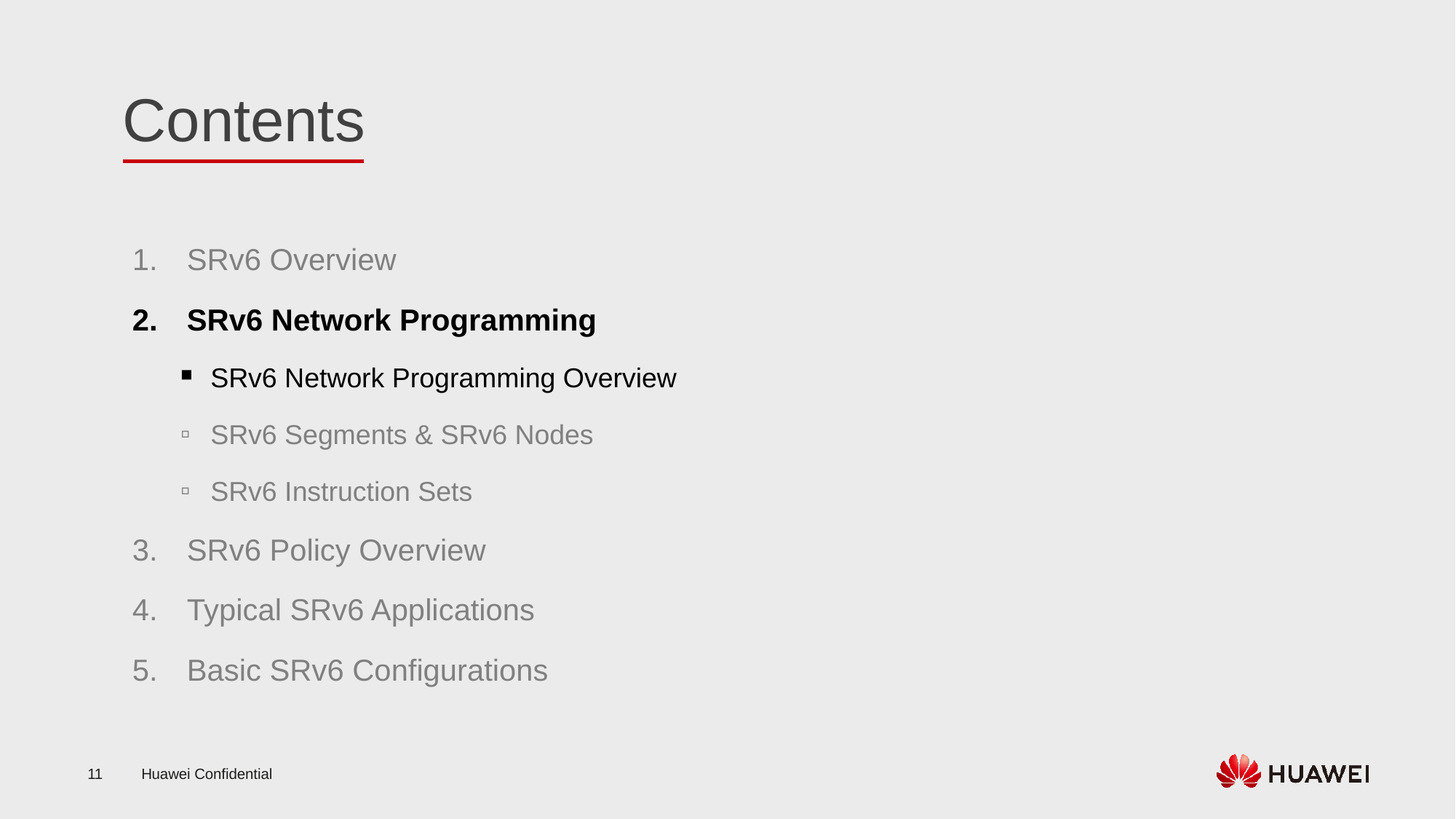

SRv6 Overview
SRv6 Network Programming
SRv6 Network Programming Overview
SRv6 Segments & SRv6 Nodes
SRv6 Instruction Sets
SRv6 Policy Overview
Typical SRv6 Applications
Basic SRv6 Configurations